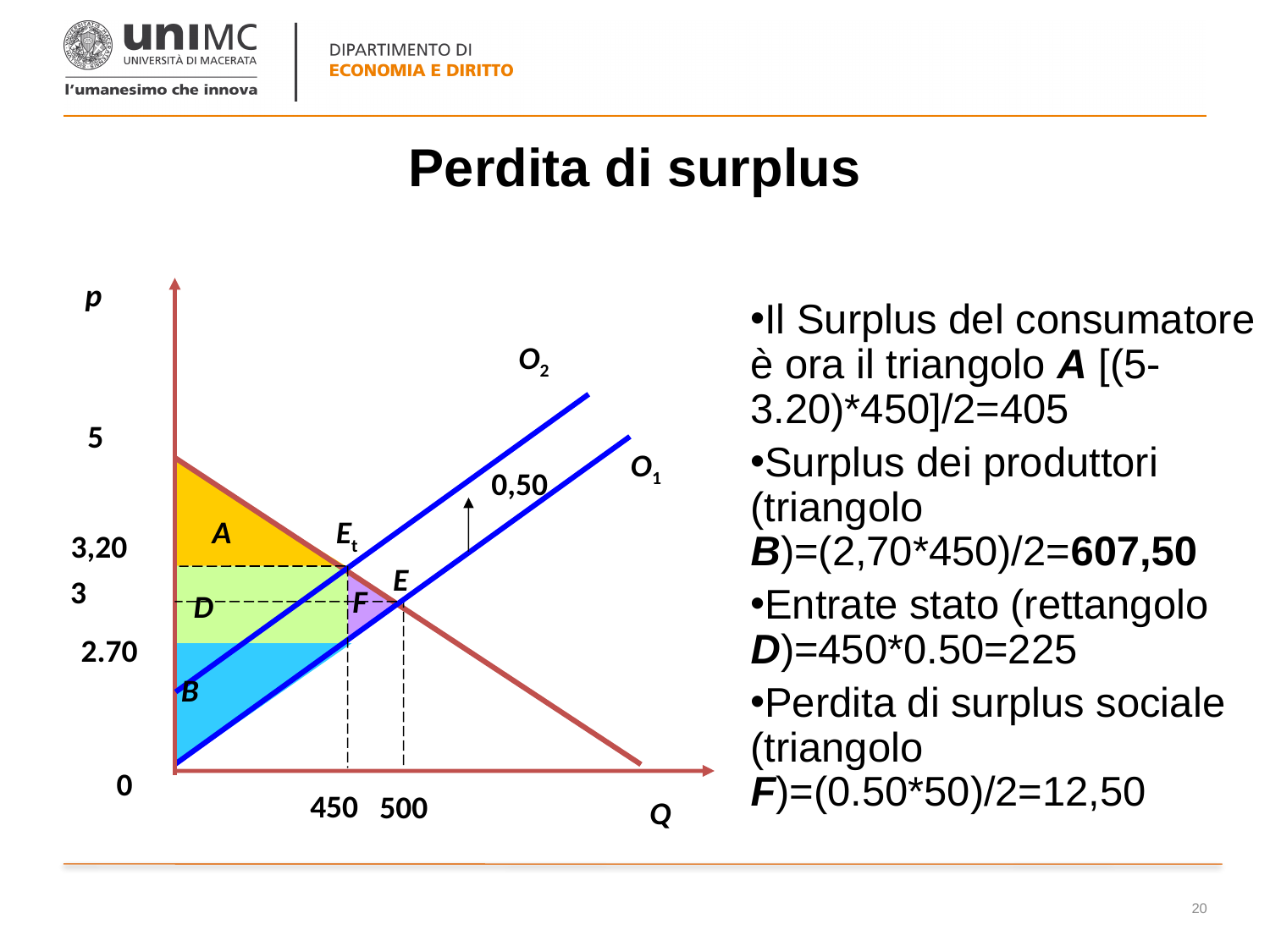

# Perdita di surplus
p

O2

5

O1

0,50

A
Et
3,20
E

3

F
D

2.70

B
0

450
500
Q
Il Surplus del consumatore è ora il triangolo A [(5-3.20)*450]/2=405
Surplus dei produttori (triangolo B)=(2,70*450)/2=607,50
Entrate stato (rettangolo D)=450*0.50=225
Perdita di surplus sociale (triangolo F)=(0.50*50)/2=12,50
20